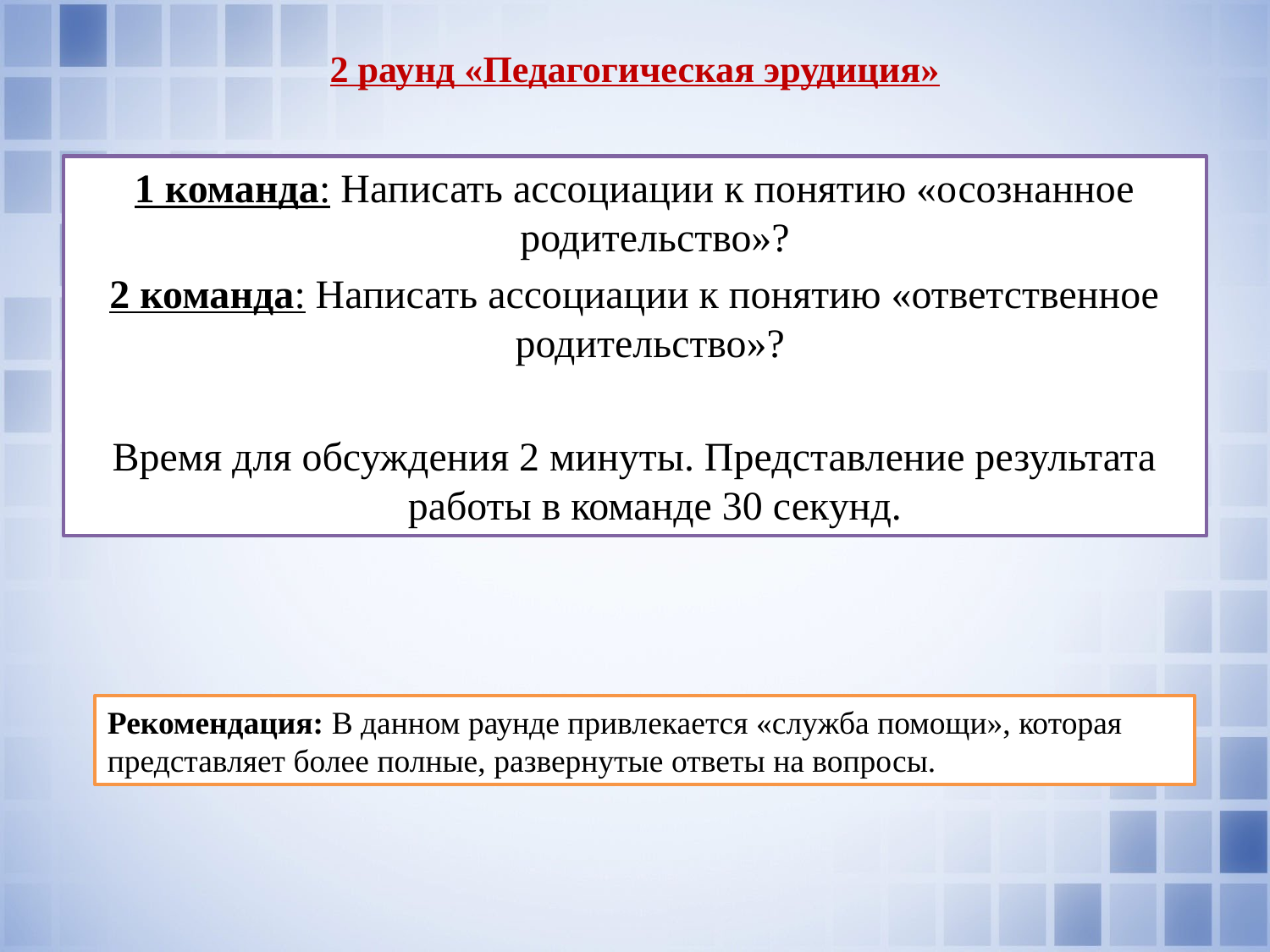

# 2 раунд «Педагогическая эрудиция»
1 команда: Написать ассоциации к понятию «осознанное родительство»?
2 команда: Написать ассоциации к понятию «ответственное родительство»?

Время для обсуждения 2 минуты. Представление результата работы в команде 30 секунд.

Рекомендация: В данном раунде привлекается «служба помощи», которая представляет более полные, развернутые ответы на вопросы.